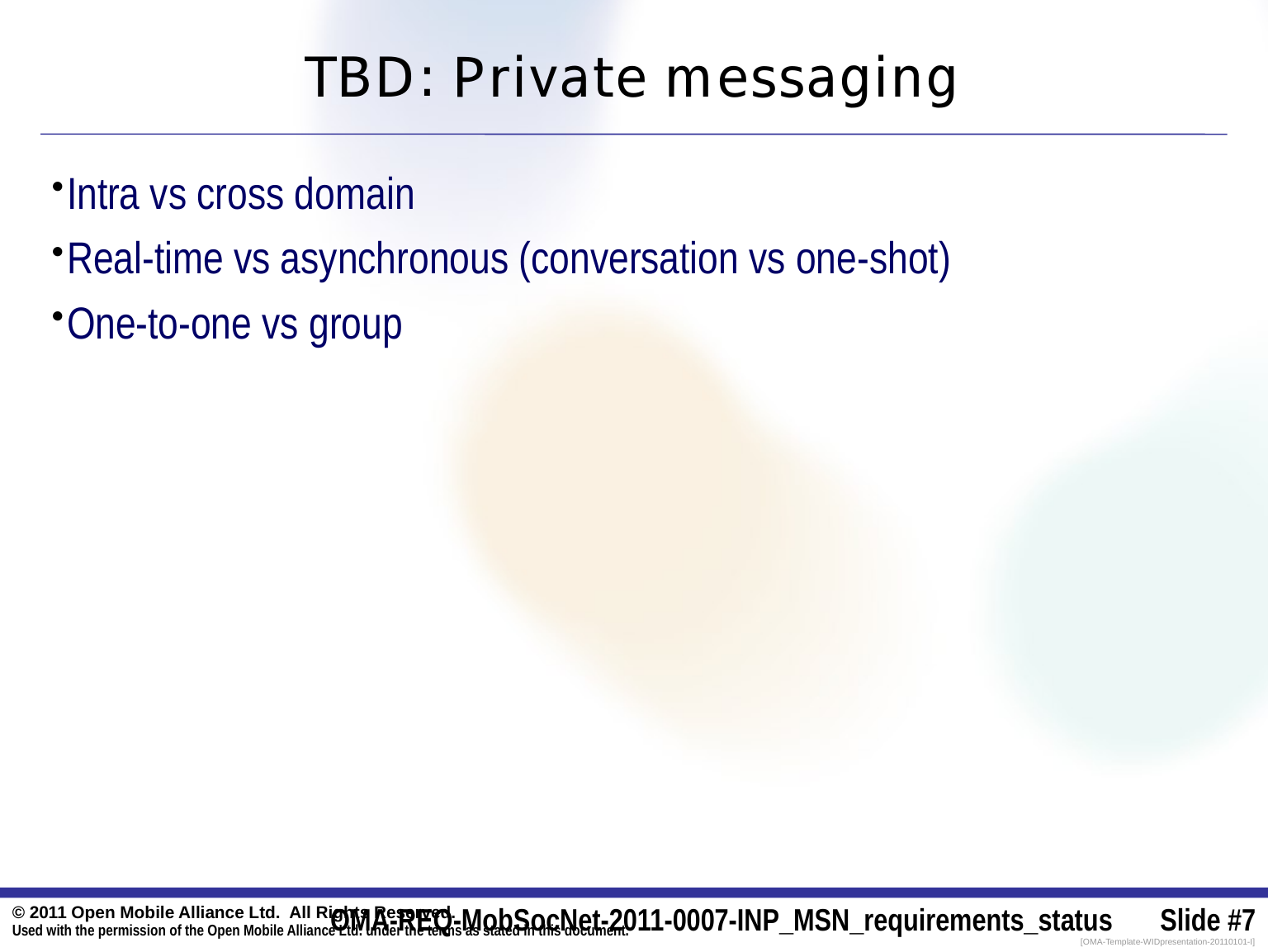

# TBD: Private messaging
Intra vs cross domain
Real-time vs asynchronous (conversation vs one-shot)
One-to-one vs group